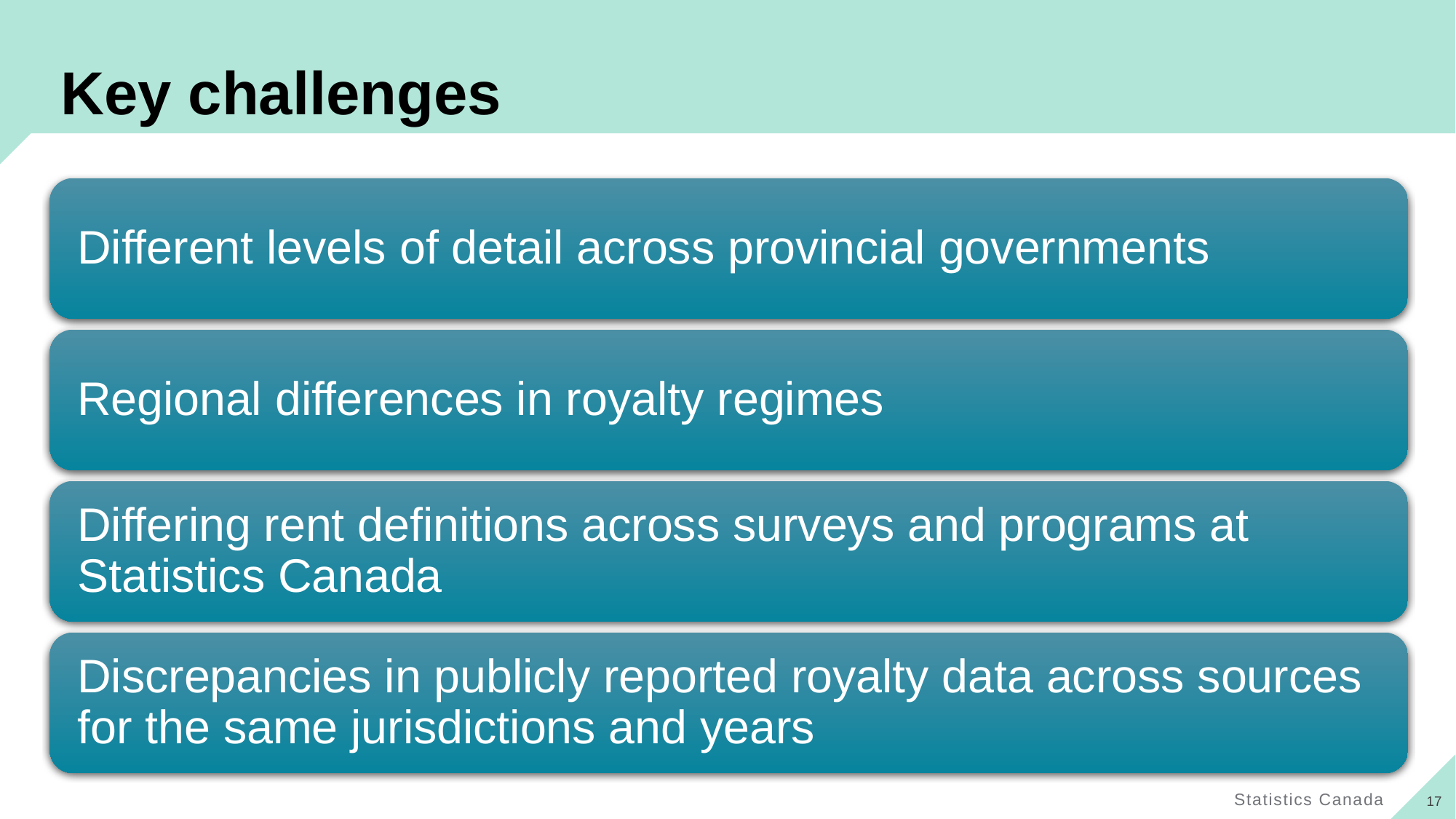

# Key challenges
Different levels of detail across provincial governments
Regional differences in royalty regimes
Differing rent definitions across surveys and programs at Statistics Canada
Discrepancies in publicly reported royalty data across sources for the same jurisdictions and years
17